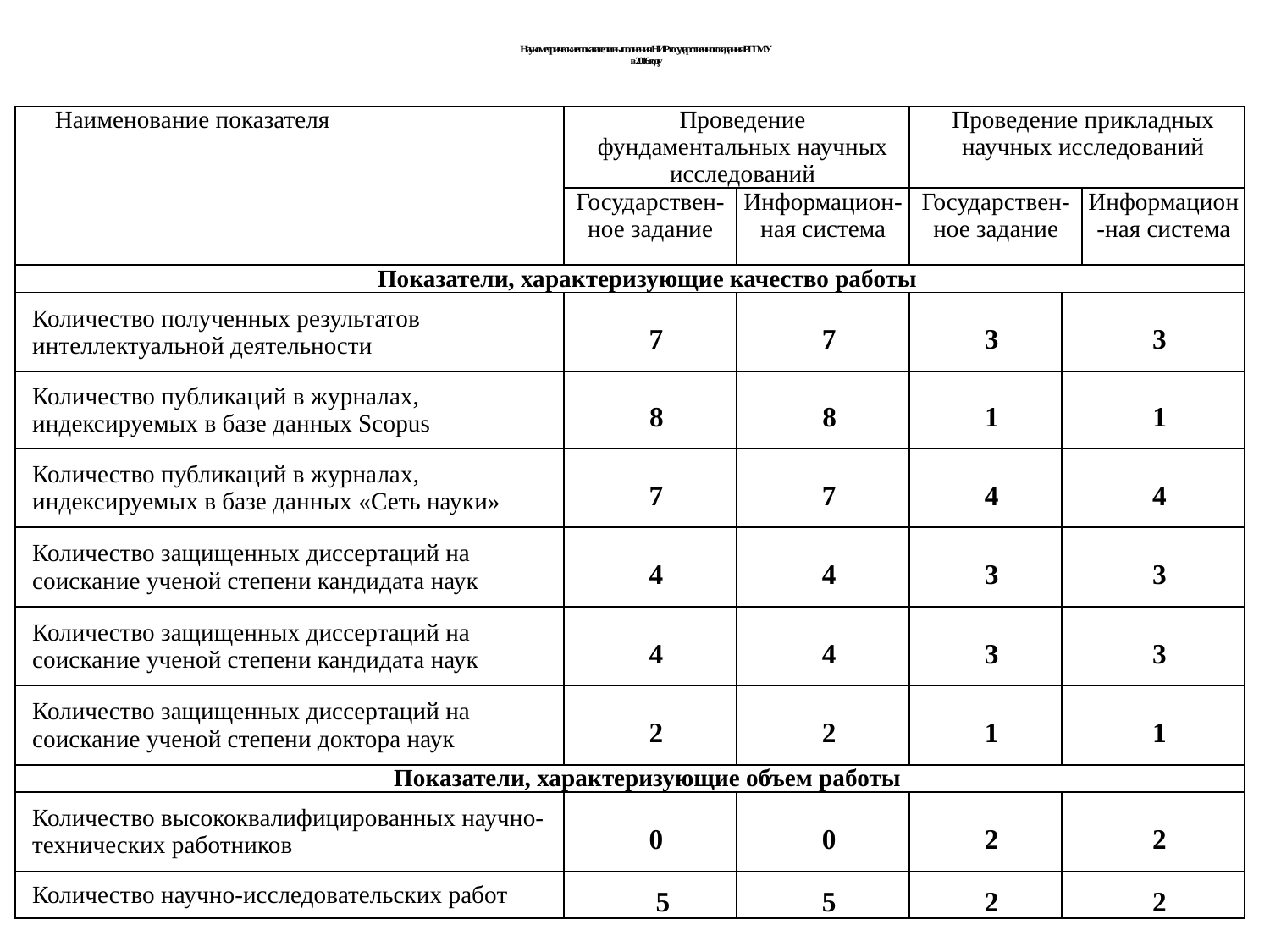

# Наукометрические показатели выполнения НИР государственного задания РГГМУ в  2016 году
| Наименование показателя | Проведение фундаментальных научных исследований |  | Проведение прикладных научных исследований |  |  |
| --- | --- | --- | --- | --- | --- |
|  | Государствен-ное задание | Информацион-ная система | Государствен-ное задание |  | Информацион-ная система |
| Показатели, характеризующие качество работы |  |  |  |  |  |
| Количество полученных результатов интеллектуальной деятельности | 7 | 7 | 3 | 3 |  |
| Количество публикаций в журналах, индексируемых в базе данных Scopus | 8 | 8 | 1 | 1 |  |
| Количество публикаций в журналах, индексируемых в базе данных «Сеть науки» | 7 | 7 | 4 | 4 |  |
| Количество защищенных диссертаций на соискание ученой степени кандидата наук | 4 | 4 | 3 | 3 |  |
| Количество защищенных диссертаций на соискание ученой степени кандидата наук | 4 | 4 | 3 | 3 |  |
| Количество защищенных диссертаций на соискание ученой степени доктора наук | 2 | 2 | 1 | 1 |  |
| Показатели, характеризующие объем работы |  |  |  |  |  |
| Количество высококвалифицированных научно-технических работников | 0 | 0 | 2 | 2 |  |
| Количество научно-исследовательских работ | 5 | 5 | 2 | 2 |  |